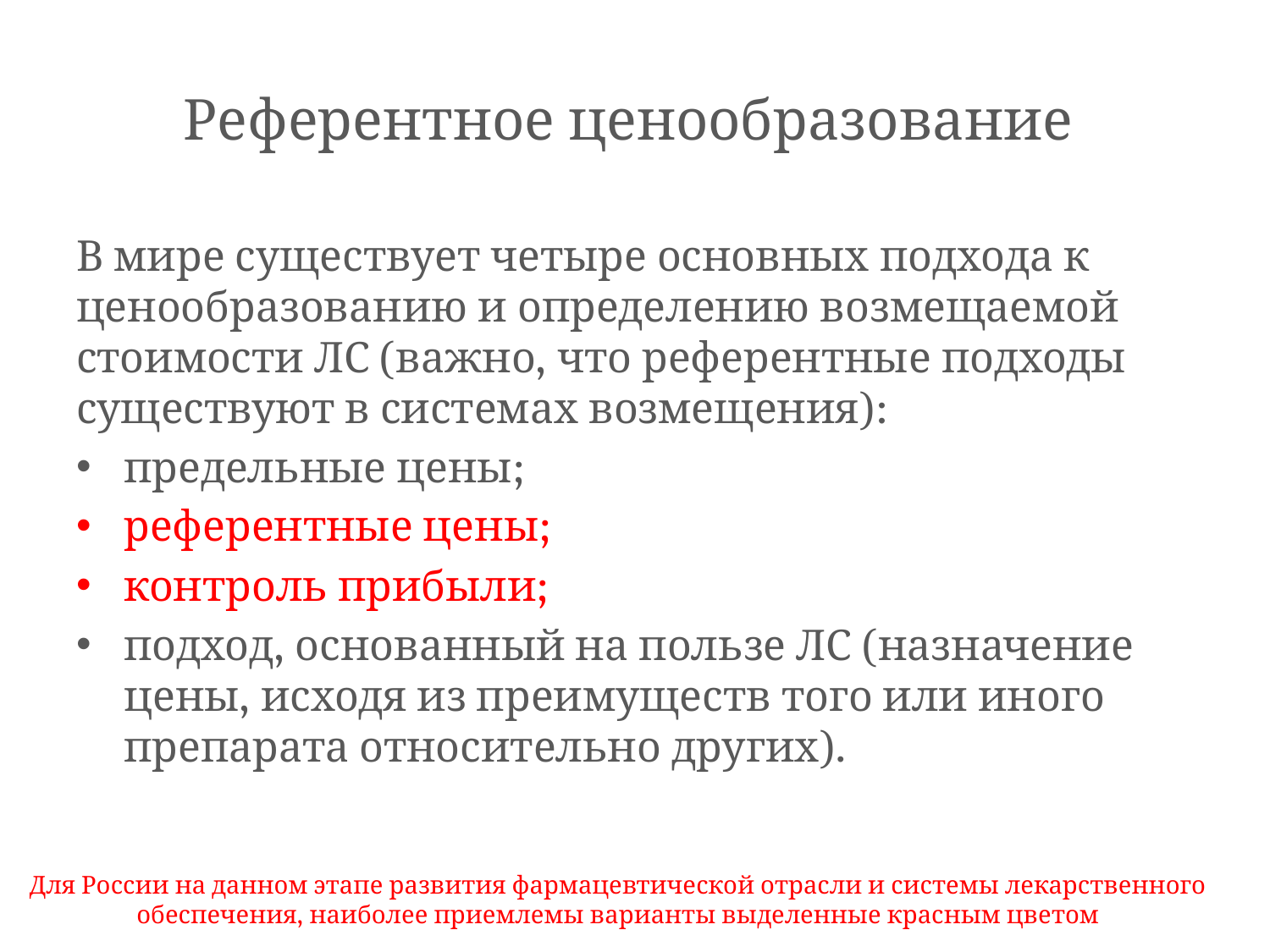

# Референтное ценообразование
В мире существует четыре основных подхода к ценообразованию и определению возмещаемой стоимости ЛС (важно, что референтные подходы существуют в системах возмещения):
предельные цены;
референтные цены;
контроль прибыли;
подход, основанный на пользе ЛС (назначение цены, исходя из преимуществ того или иного препарата относительно других).

Для России на данном этапе развития фармацевтической отрасли и системы лекарственного обеспечения, наиболее приемлемы варианты выделенные красным цветом